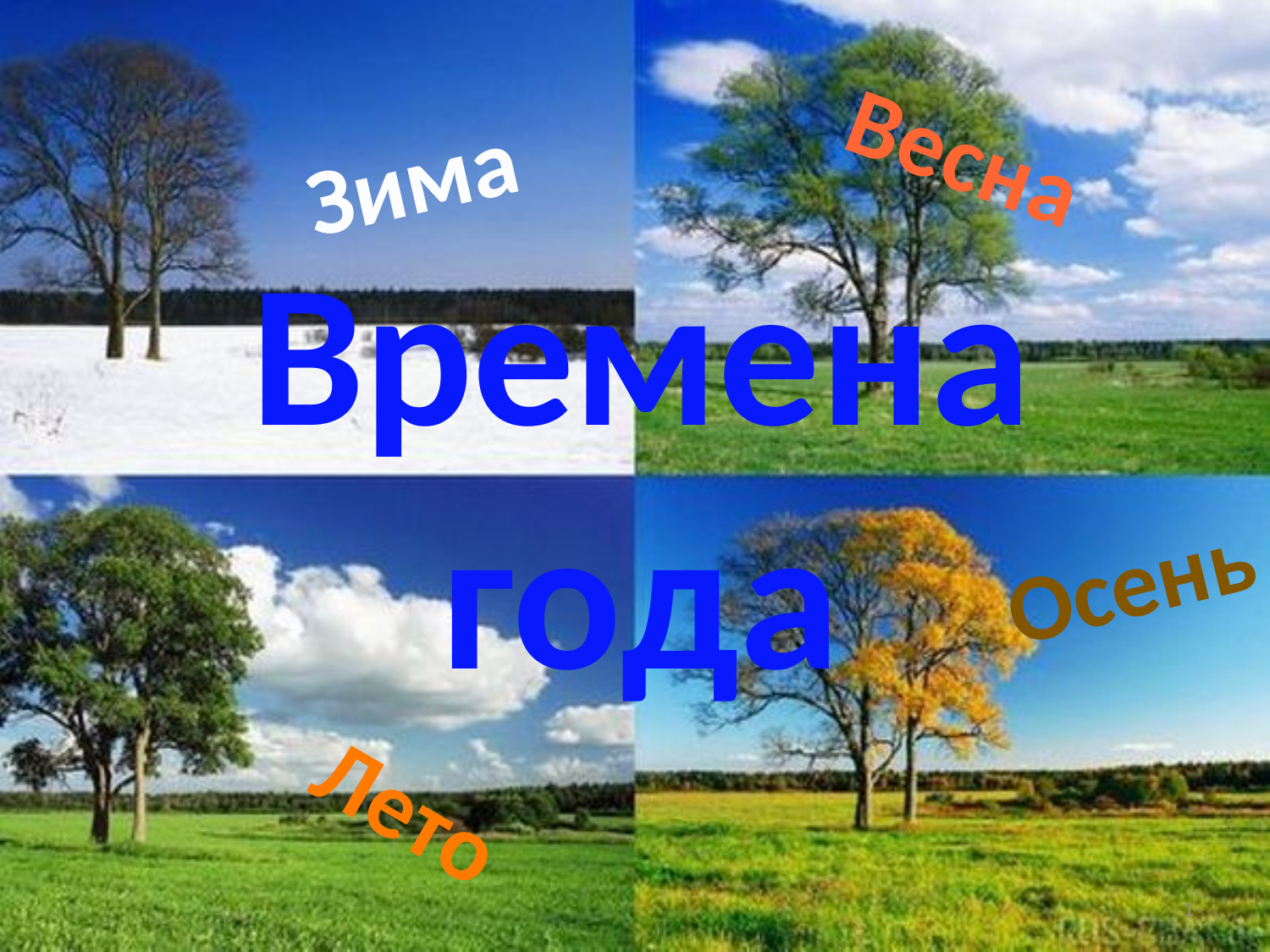

Весна
Зима
# Времена года
Осень
Лето

1